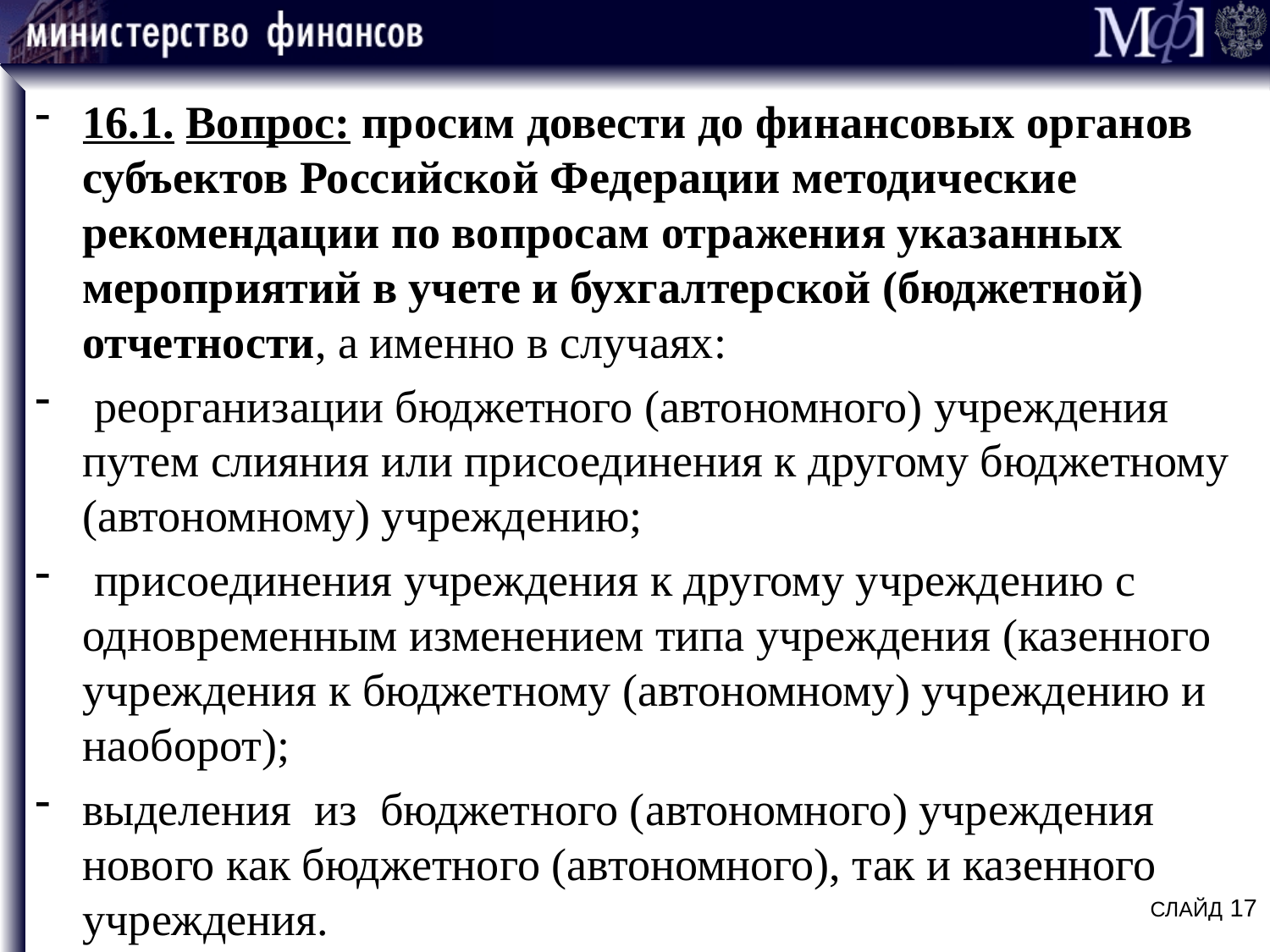

16.1. Вопрос: просим довести до финансовых органов субъектов Российской Федерации методические рекомендации по вопросам отражения указанных мероприятий в учете и бухгалтерской (бюджетной) отчетности, а именно в случаях:
 реорганизации бюджетного (автономного) учреждения путем слияния или присоединения к другому бюджетному (автономному) учреждению;
 присоединения учреждения к другому учреждению с одновременным изменением типа учреждения (казенного учреждения к бюджетному (автономному) учреждению и наоборот);
выделения  из  бюджетного (автономного) учреждения нового как бюджетного (автономного), так и казенного  учреждения.
#
СЛАЙД 17